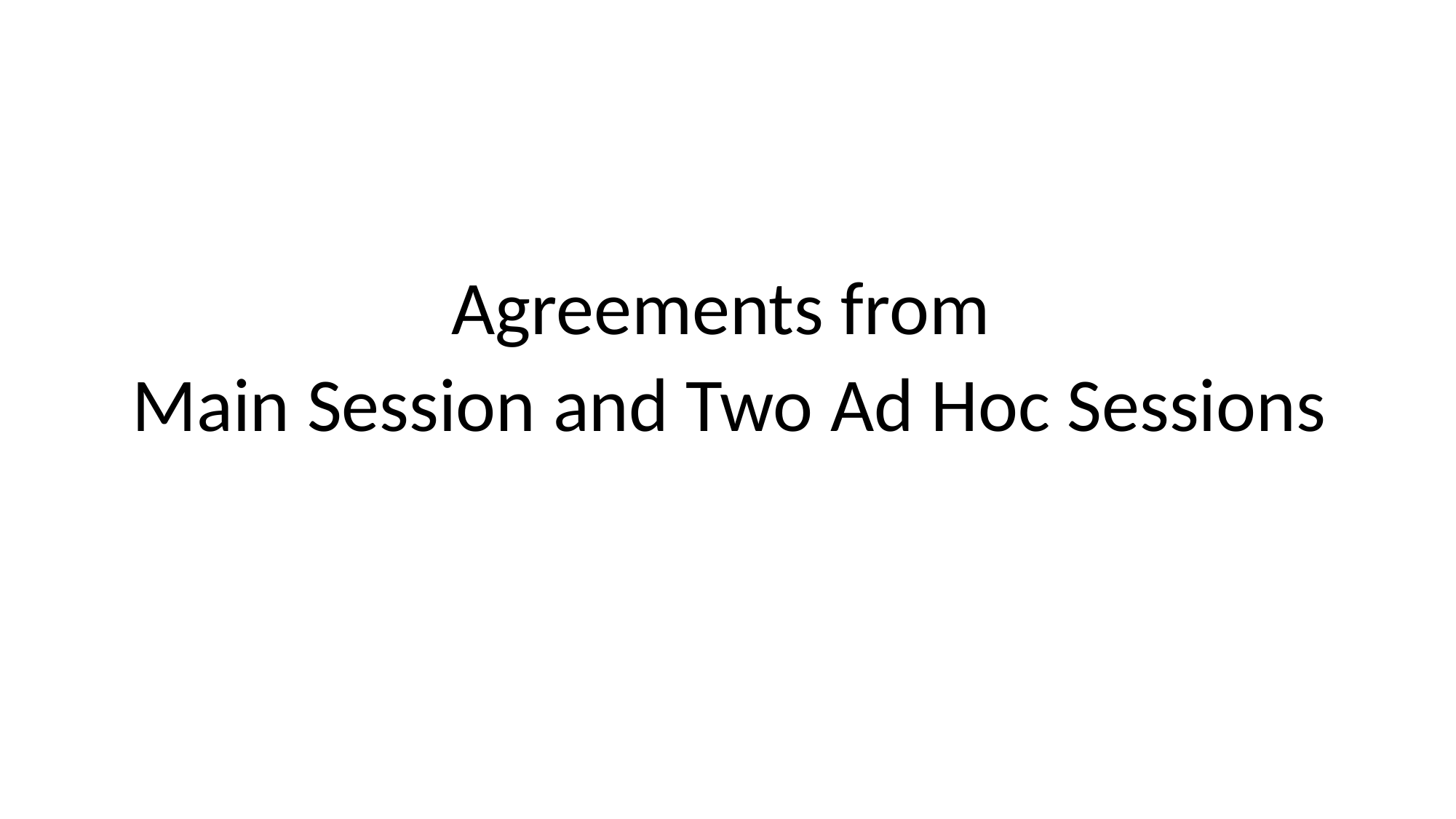

Agreements from
Main Session and Two Ad Hoc Sessions